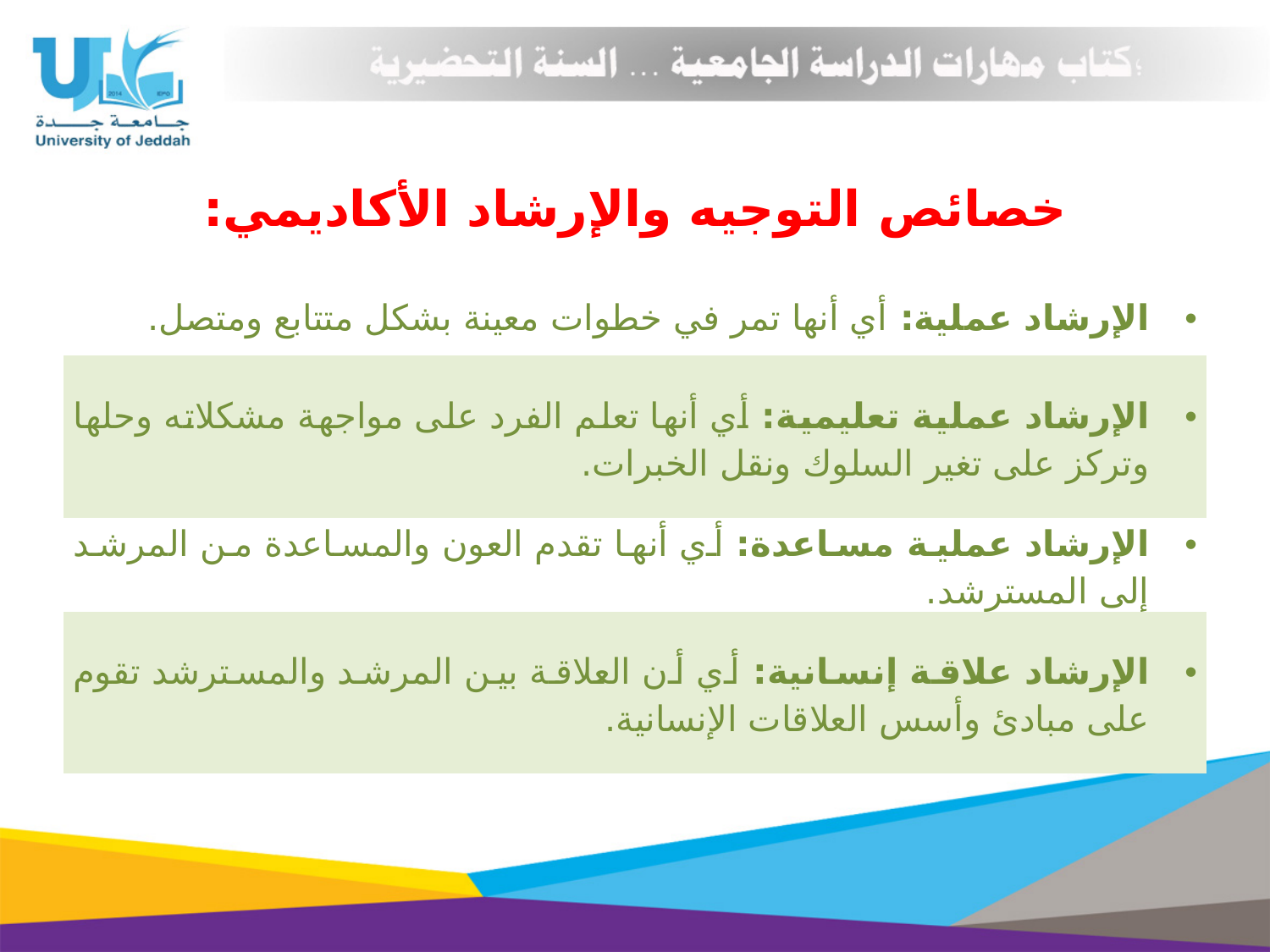

# خصائص التوجيه والإرشاد الأكاديمي:
| الإرشاد عملية: أي أنها تمر في خطوات معينة بشكل متتابع ومتصل. |
| --- |
| الإرشاد عملية تعليمية: أي أنها تعلم الفرد على مواجهة مشكلاته وحلها وتركز على تغير السلوك ونقل الخبرات. |
| الإرشاد عملية مساعدة: أي أنها تقدم العون والمساعدة من المرشد إلى المسترشد. |
| الإرشاد علاقة إنسانية: أي أن العلاقة بين المرشد والمسترشد تقوم على مبادئ وأسس العلاقات الإنسانية. |